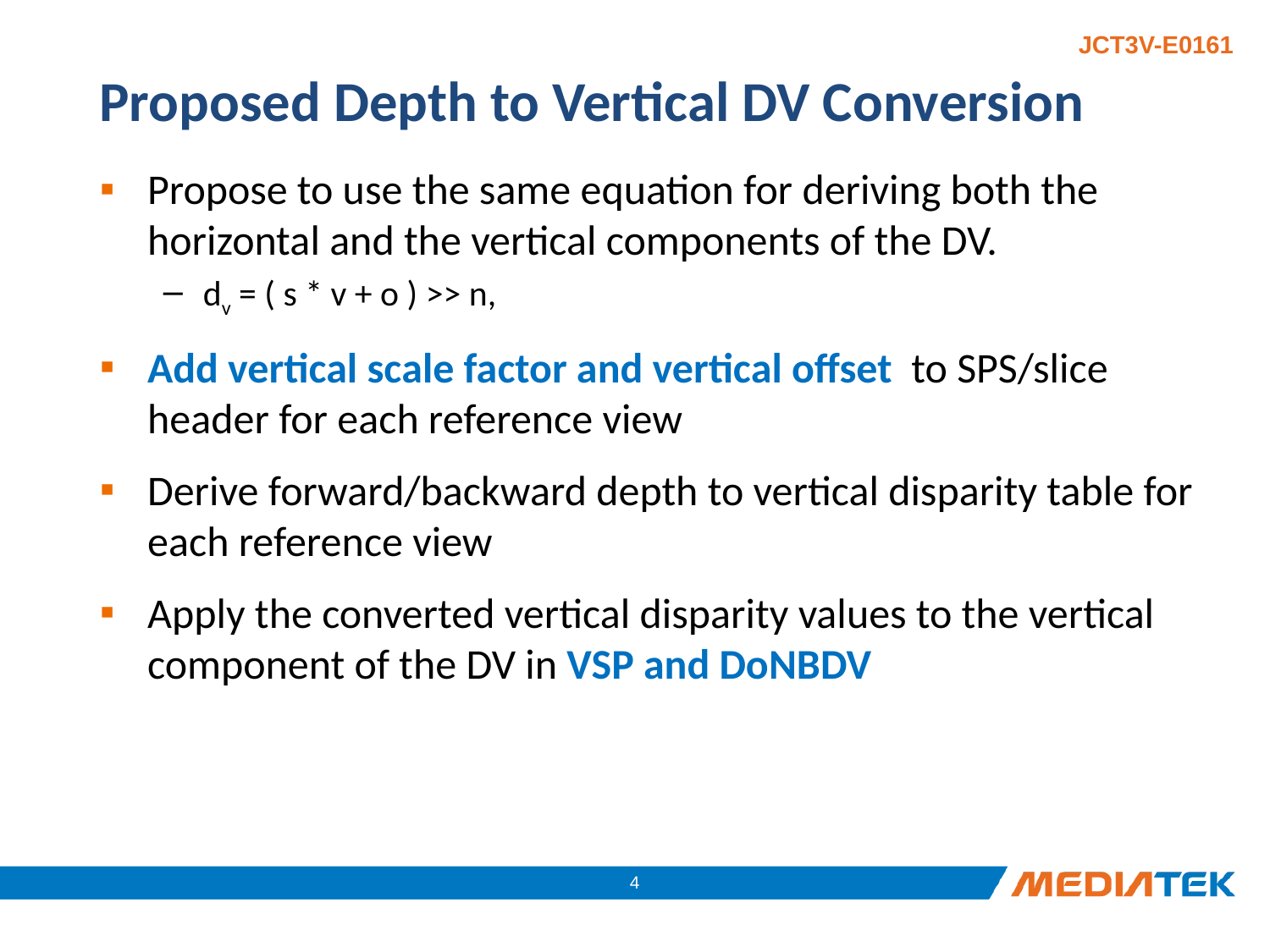

# Proposed Depth to Vertical DV Conversion
Propose to use the same equation for deriving both the horizontal and the vertical components of the DV.
dv = ( s * v + o ) >> n,
Add vertical scale factor and vertical offset  to SPS/slice header for each reference view
Derive forward/backward depth to vertical disparity table for each reference view
Apply the converted vertical disparity values to the vertical component of the DV in VSP and DoNBDV
4